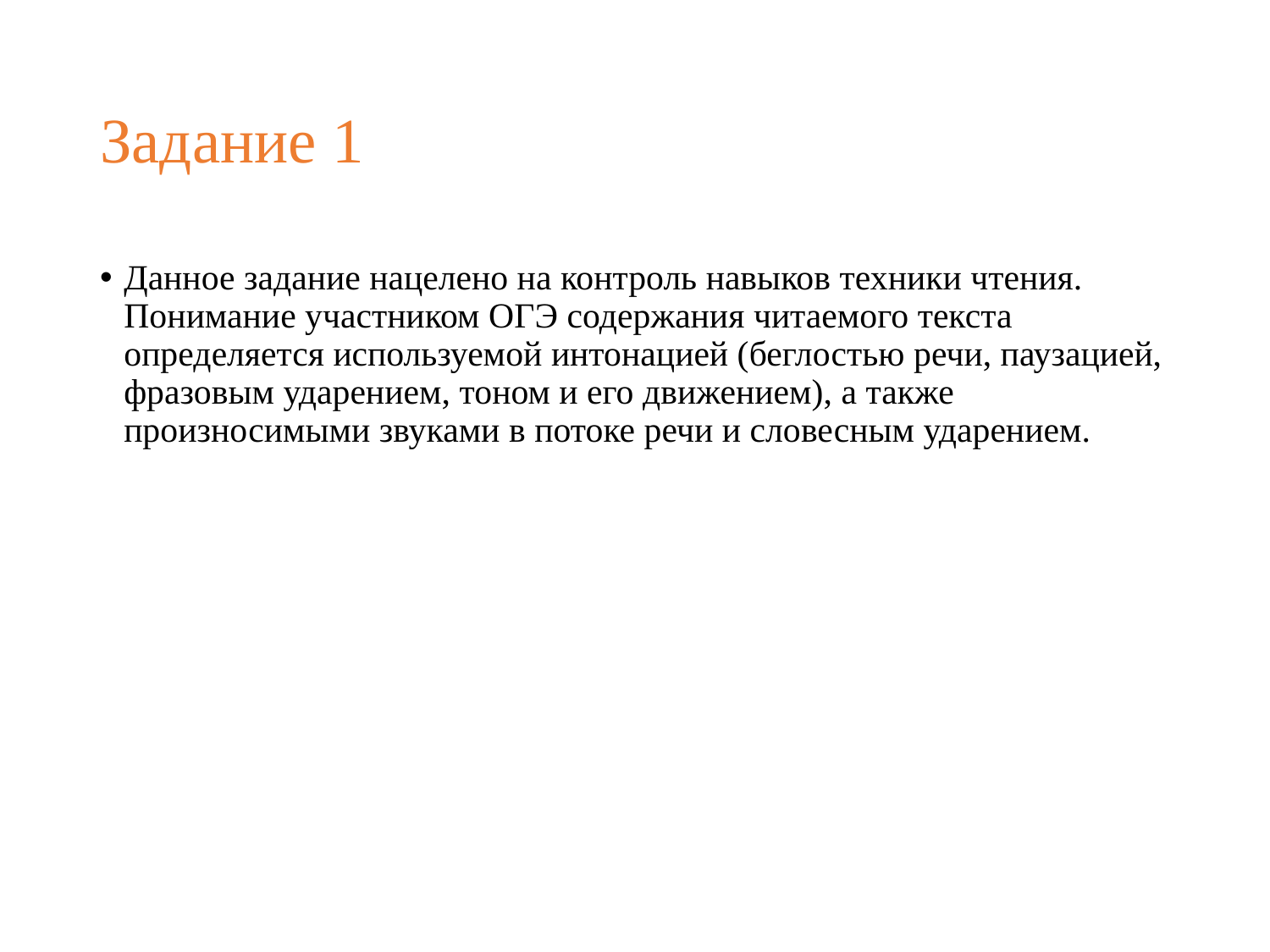

# Задание 1
Данное задание нацелено на контроль навыков техники чтения. Понимание участником ОГЭ содержания читаемого текста определяется используемой интонацией (беглостью речи, паузацией, фразовым ударением, тоном и его движением), а также произносимыми звуками в потоке речи и словесным ударением.